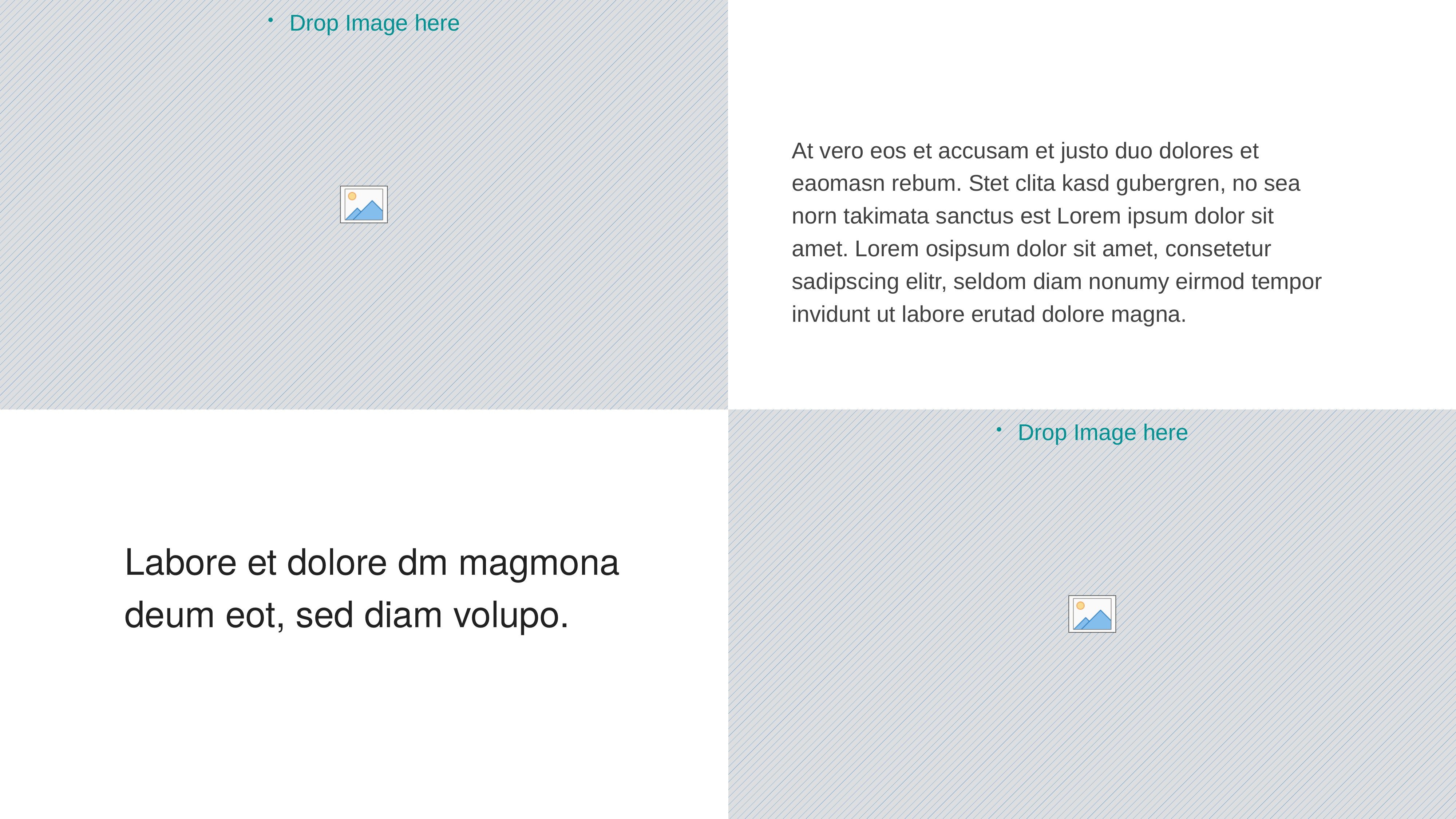

At vero eos et accusam et justo duo dolores et eaomasn rebum. Stet clita kasd gubergren, no sea norn takimata sanctus est Lorem ipsum dolor sit amet. Lorem osipsum dolor sit amet, consetetur sadipscing elitr, seldom diam nonumy eirmod tempor invidunt ut labore erutad dolore magna.

Labore et dolore dm magmona deum eot, sed diam volupo.